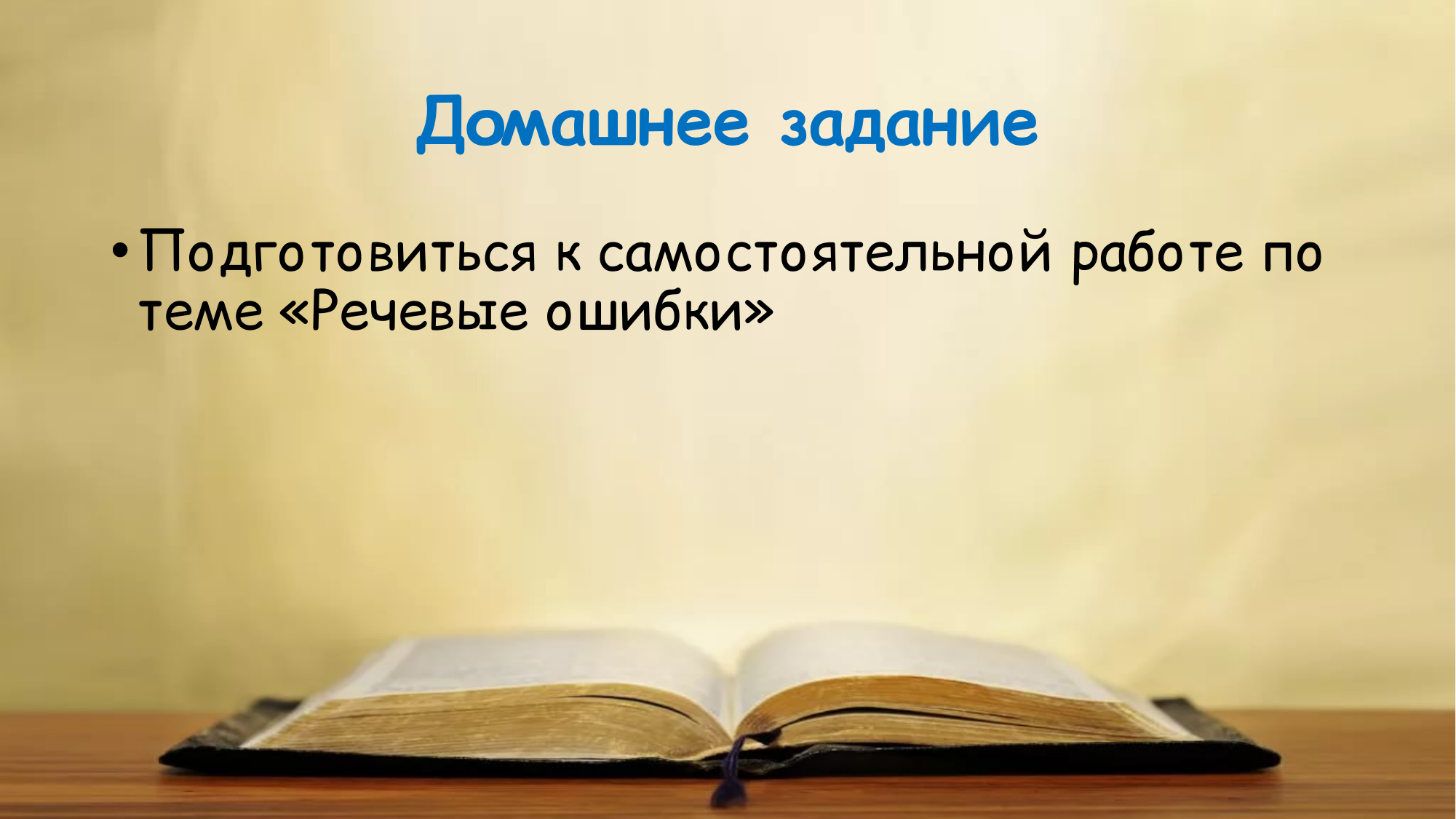

# Домашнее задание
Подготовиться к самостоятельной работе по теме «Речевые ошибки»